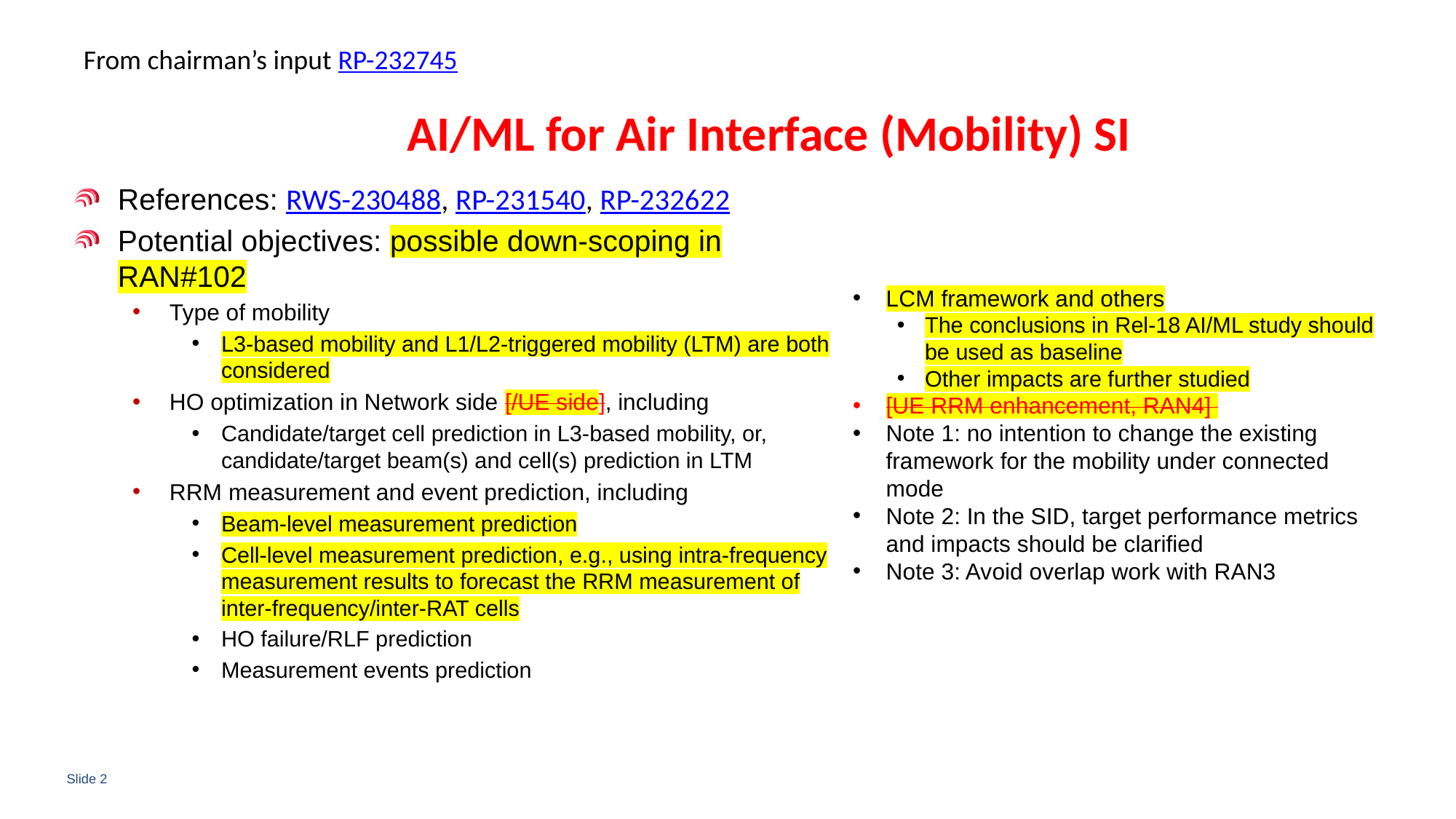

From chairman’s input RP-232745
# AI/ML for Air Interface (Mobility) SI
References: RWS-230488, RP-231540, RP-232622
Potential objectives: possible down-scoping in RAN#102
Type of mobility
L3-based mobility and L1/L2-triggered mobility (LTM) are both considered
HO optimization in Network side [/UE side], including
Candidate/target cell prediction in L3-based mobility, or, candidate/target beam(s) and cell(s) prediction in LTM
RRM measurement and event prediction, including
Beam-level measurement prediction
Cell-level measurement prediction, e.g., using intra-frequency measurement results to forecast the RRM measurement of inter-frequency/inter-RAT cells
HO failure/RLF prediction
Measurement events prediction
LCM framework and others
The conclusions in Rel-18 AI/ML study should be used as baseline
Other impacts are further studied
[UE RRM enhancement, RAN4]
Note 1: no intention to change the existing framework for the mobility under connected mode
Note 2: In the SID, target performance metrics and impacts should be clarified
Note 3: Avoid overlap work with RAN3